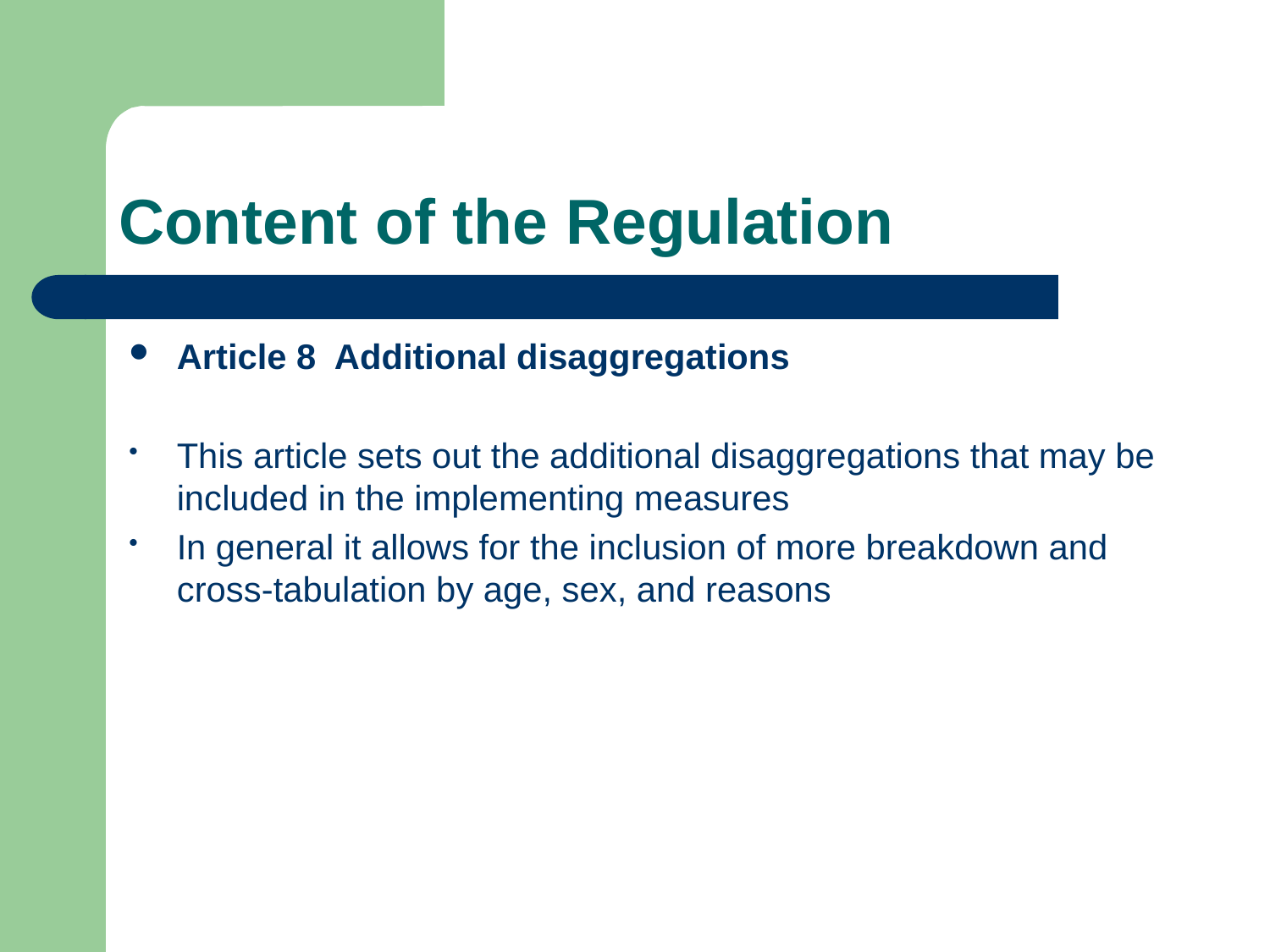

# Content of the Regulation
Article 8  Additional disaggregations

This article sets out the additional disaggregations that may be included in the implementing measures
In general it allows for the inclusion of more breakdown and cross-tabulation by age, sex, and reasons